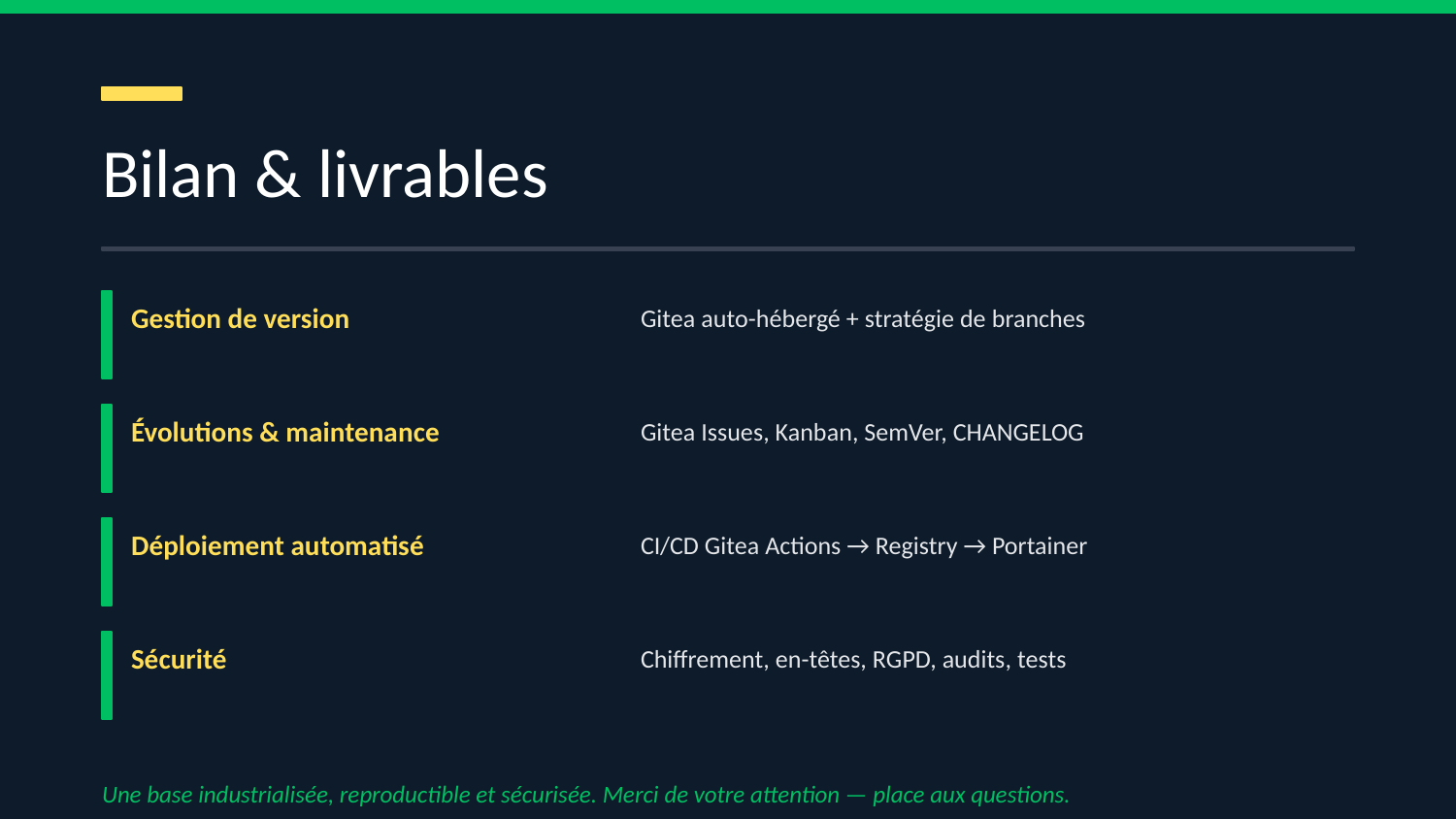

Bilan & livrables

Gestion de version
Gitea auto-hébergé + stratégie de branches

Évolutions & maintenance
Gitea Issues, Kanban, SemVer, CHANGELOG

Déploiement automatisé
CI/CD Gitea Actions → Registry → Portainer

Sécurité
Chiffrement, en-têtes, RGPD, audits, tests

Une base industrialisée, reproductible et sécurisée. Merci de votre attention — place aux questions.